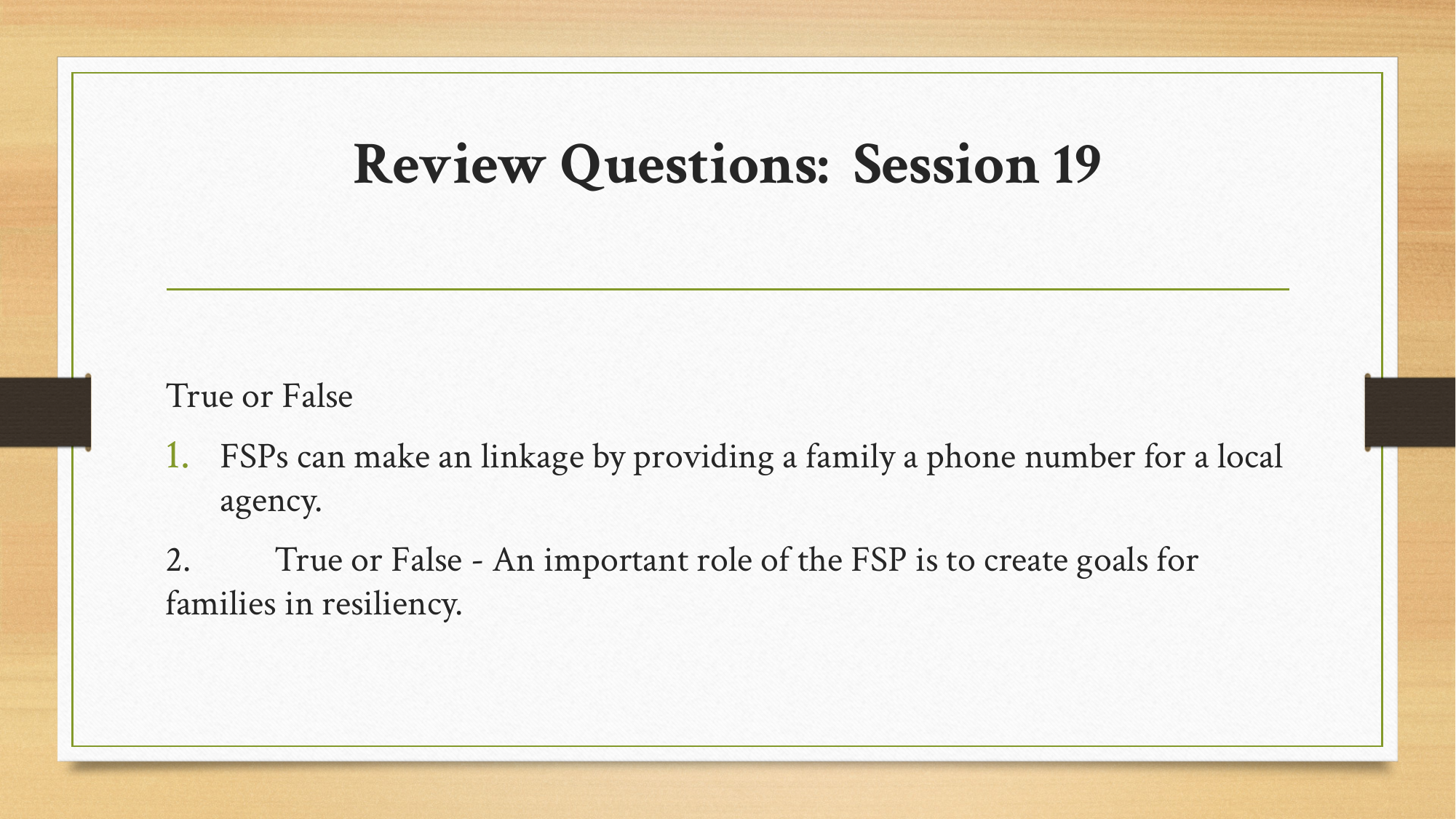

# Review Questions:  Session 19

True or False
FSPs can make an linkage by providing a family a phone number for a local agency.
2.	True or False - An important role of the FSP is to create goals for families in resiliency.